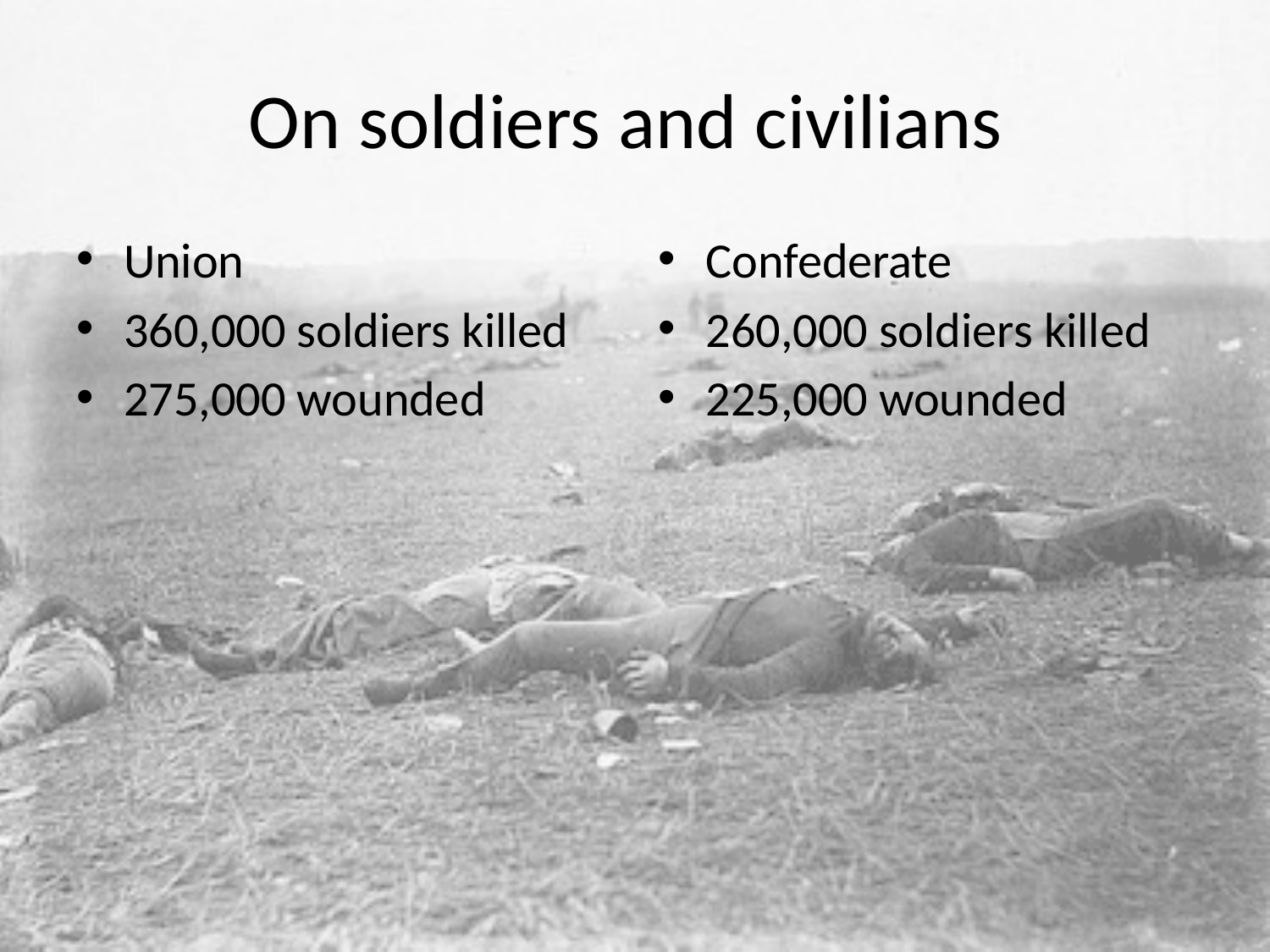

# On soldiers and civilians
Union
360,000 soldiers killed
275,000 wounded
Confederate
260,000 soldiers killed
225,000 wounded